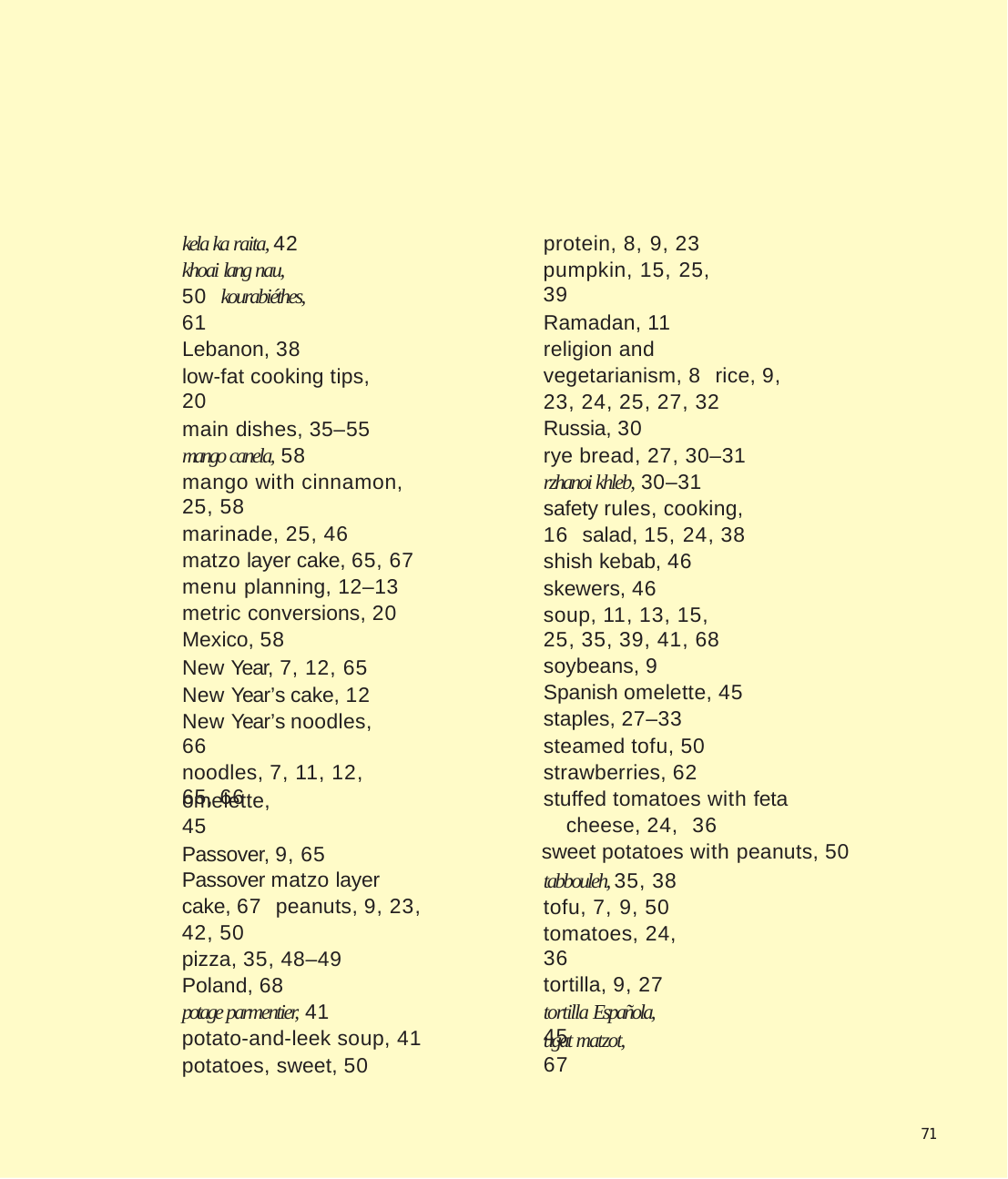

kela ka raita, 42  khoai lang nau, 50  kourabiéthes, 61
protein, 8, 9, 23
pumpkin, 15, 25, 39
Ramadan, 11
religion and vegetarianism, 8  rice, 9, 23, 24, 25, 27, 32
Russia, 30
rye bread, 27, 30–31
rzhanoi khleb, 30–31
Lebanon, 38
low-fat cooking tips, 20
main dishes, 35–55
mango canela, 58
mango with cinnamon, 25, 58
marinade, 25, 46
matzo layer cake, 65, 67
menu planning, 12–13
metric conversions, 20
Mexico, 58
safety rules, cooking, 16  salad, 15, 24, 38
shish kebab, 46
skewers, 46
soup, 11, 13, 15, 25, 35, 39, 41, 68
soybeans, 9
Spanish omelette, 45
staples, 27–33
steamed tofu, 50
strawberries, 62
stuffed tomatoes with feta cheese, 24,  36
sweet potatoes with peanuts, 50
New Year, 7, 12, 65
New Year’s cake, 12
New Year’s noodles, 66
noodles, 7, 11, 12, 65, 66
omelette, 45
Passover, 9, 65
Passover matzo layer cake, 67  peanuts, 9, 23, 42, 50
pizza, 35, 48–49
Poland, 68
potage parmentier, 41
potato-and-leek soup, 41
potatoes, sweet, 50
tabbouleh, 35, 38
tofu, 7, 9, 50
tomatoes, 24, 36
tortilla, 9, 27
tortilla Española, 45
ugat matzot, 67
71